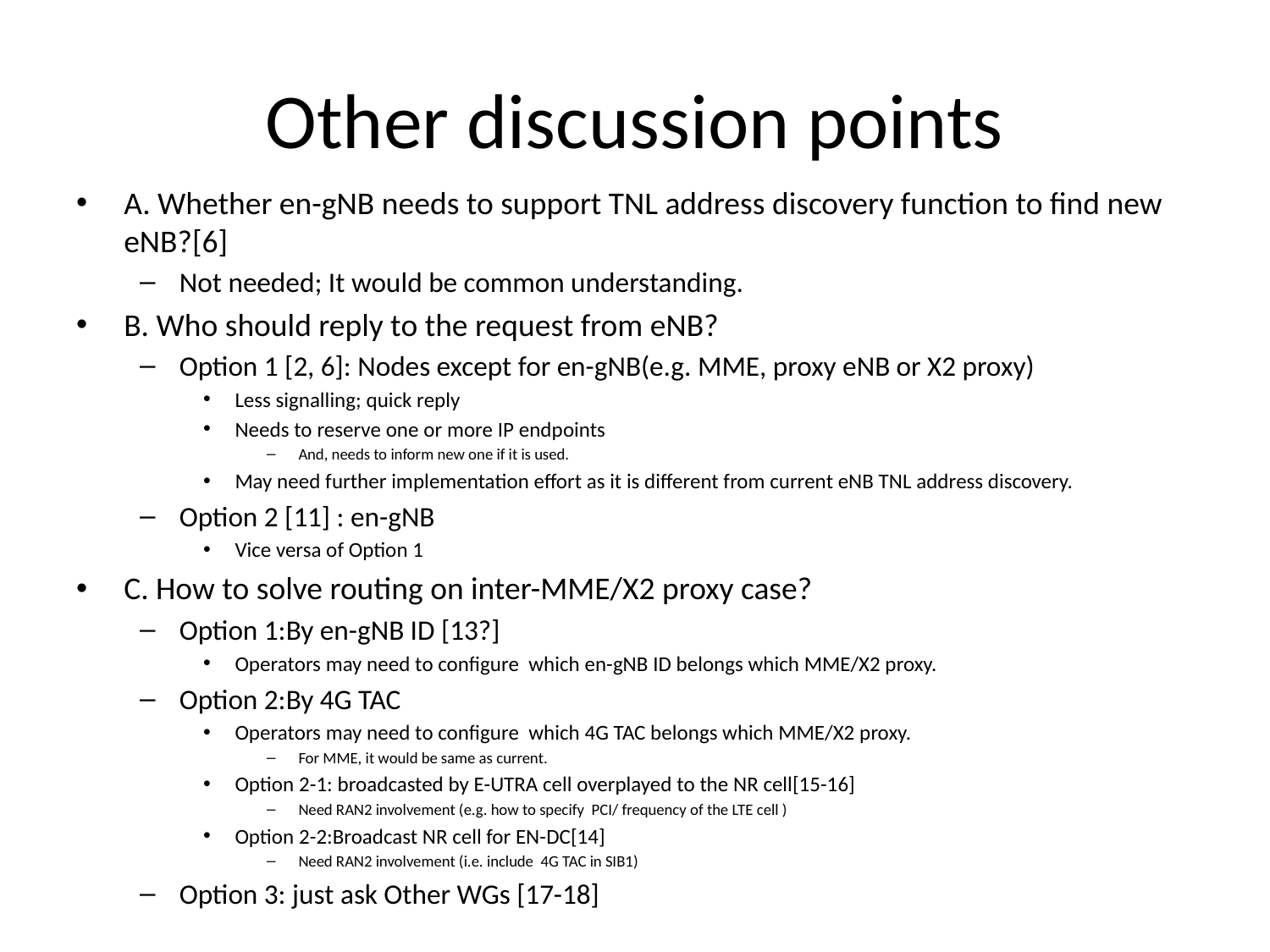

# Other discussion points
A. Whether en-gNB needs to support TNL address discovery function to find new eNB?[6]
Not needed; It would be common understanding.
B. Who should reply to the request from eNB?
Option 1 [2, 6]: Nodes except for en-gNB(e.g. MME, proxy eNB or X2 proxy)
Less signalling; quick reply
Needs to reserve one or more IP endpoints
And, needs to inform new one if it is used.
May need further implementation effort as it is different from current eNB TNL address discovery.
Option 2 [11] : en-gNB
Vice versa of Option 1
C. How to solve routing on inter-MME/X2 proxy case?
Option 1:By en-gNB ID [13?]
Operators may need to configure  which en-gNB ID belongs which MME/X2 proxy.
Option 2:By 4G TAC
Operators may need to configure  which 4G TAC belongs which MME/X2 proxy.
For MME, it would be same as current.
Option 2-1: broadcasted by E-UTRA cell overplayed to the NR cell[15-16]
Need RAN2 involvement (e.g. how to specify  PCI/ frequency of the LTE cell )
Option 2-2:Broadcast NR cell for EN-DC[14]
Need RAN2 involvement (i.e. include  4G TAC in SIB1)
Option 3: just ask Other WGs [17-18]